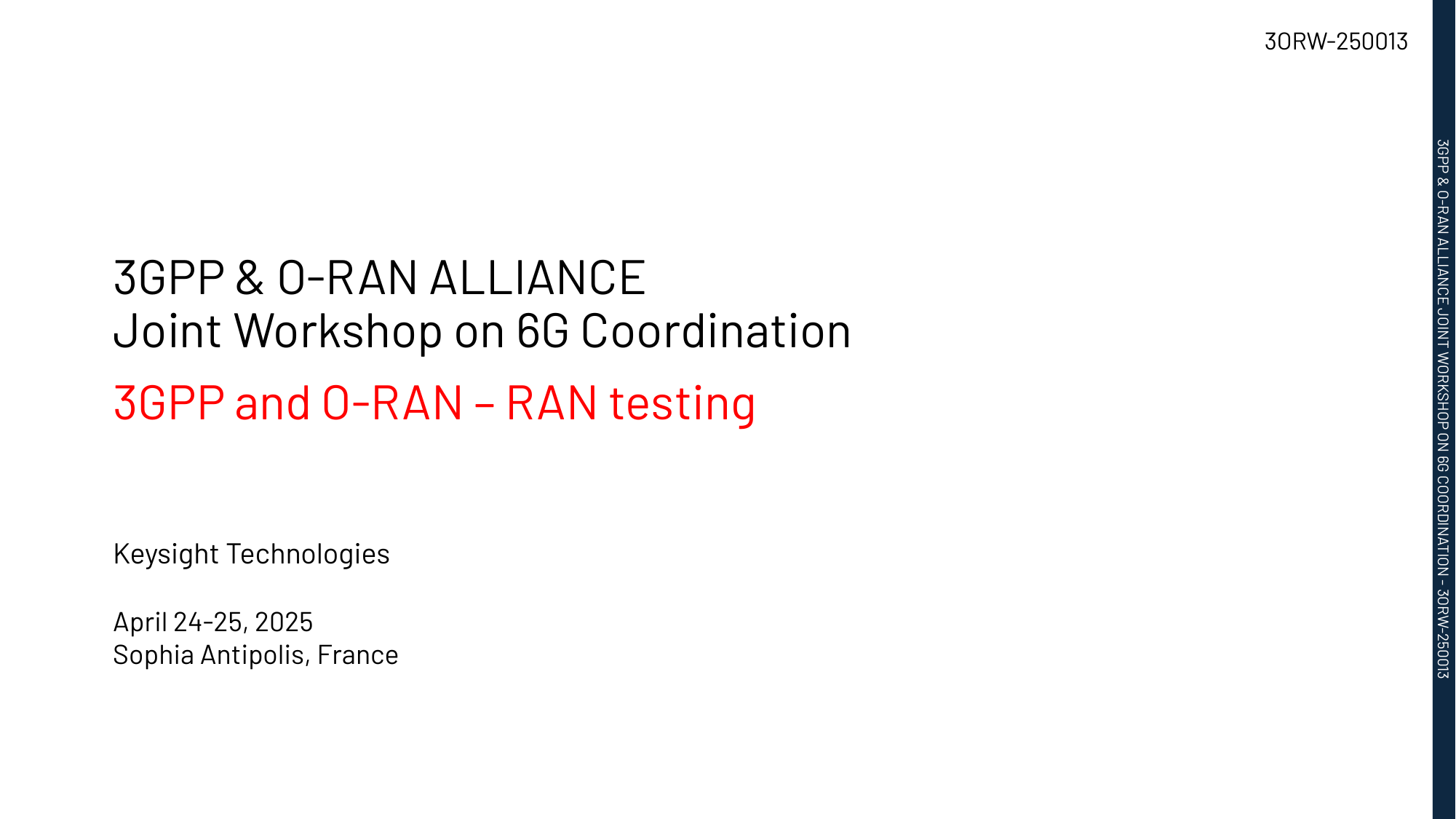

3ORW-250013
# 3GPP & O-RAN ALLIANCE Joint Workshop on 6G Coordination 3GPP and O-RAN – RAN testing

Keysight Technologies

April 24-25, 2025
Sophia Antipolis, France